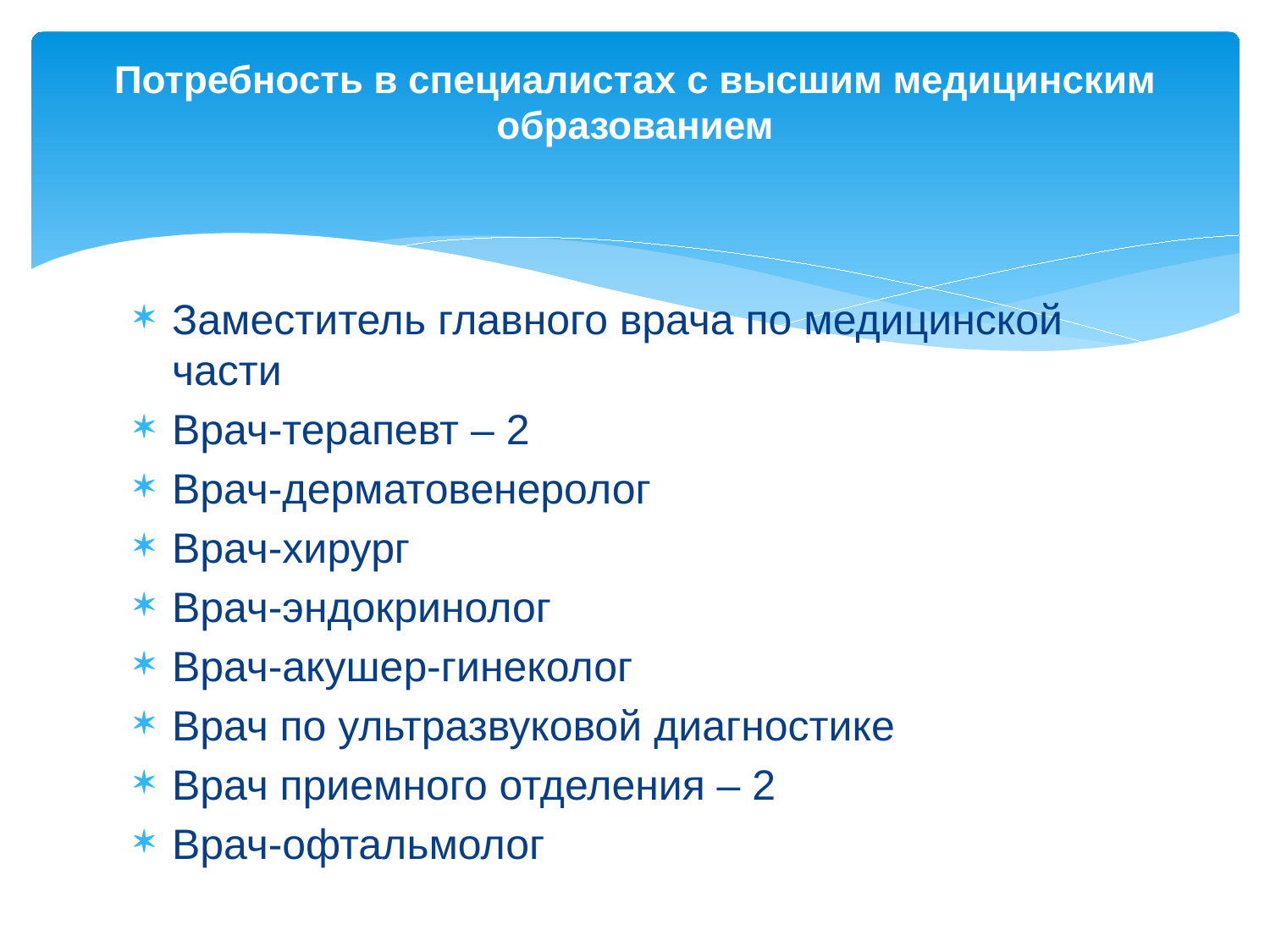

# Потребность в специалистах с высшим медицинским образованием
Заместитель главного врача по медицинской части
Врач-терапевт – 2
Врач-дерматовенеролог
Врач-хирург
Врач-эндокринолог
Врач-акушер-гинеколог
Врач по ультразвуковой диагностике
Врач приемного отделения – 2
Врач-офтальмолог